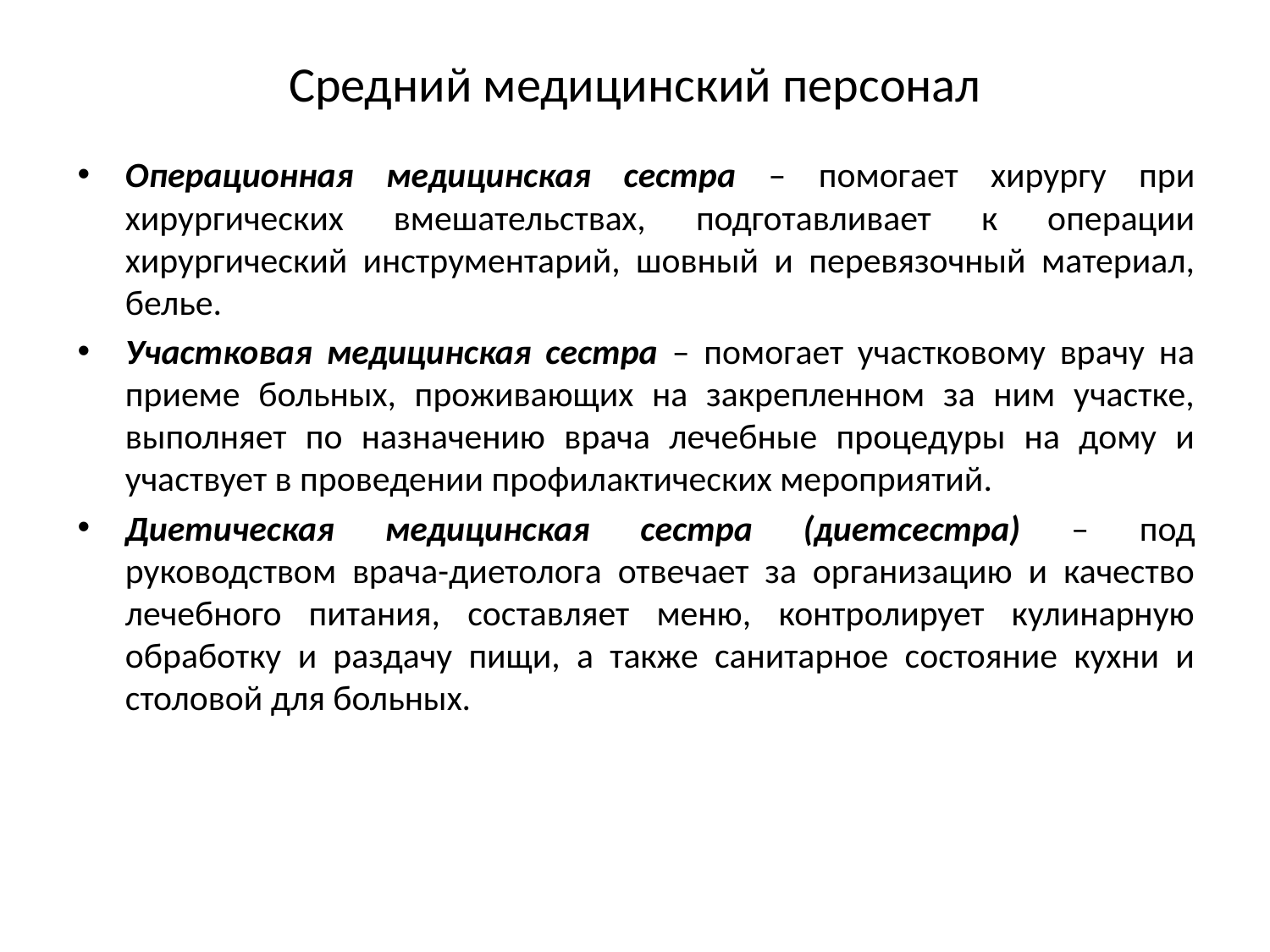

# Средний медицинский персонал
Операционная медицинская сестра – помогает хирургу при хирургических вмешательствах, подготавливает к операции хирургический инструментарий, шовный и перевязочный материал, белье.
Участковая медицинская сестра – помогает участковому врачу на приеме больных, проживающих на закрепленном за ним участке, выполняет по назначению врача лечебные процедуры на дому и участвует в проведении профилактических мероприятий.
Диетическая медицинская сестра (диетсестра) – под руководством врача-диетолога отвечает за организацию и качество лечебного питания, составляет меню, контролирует кулинарную обработку и раздачу пищи, а также санитарное состояние кухни и столовой для больных.